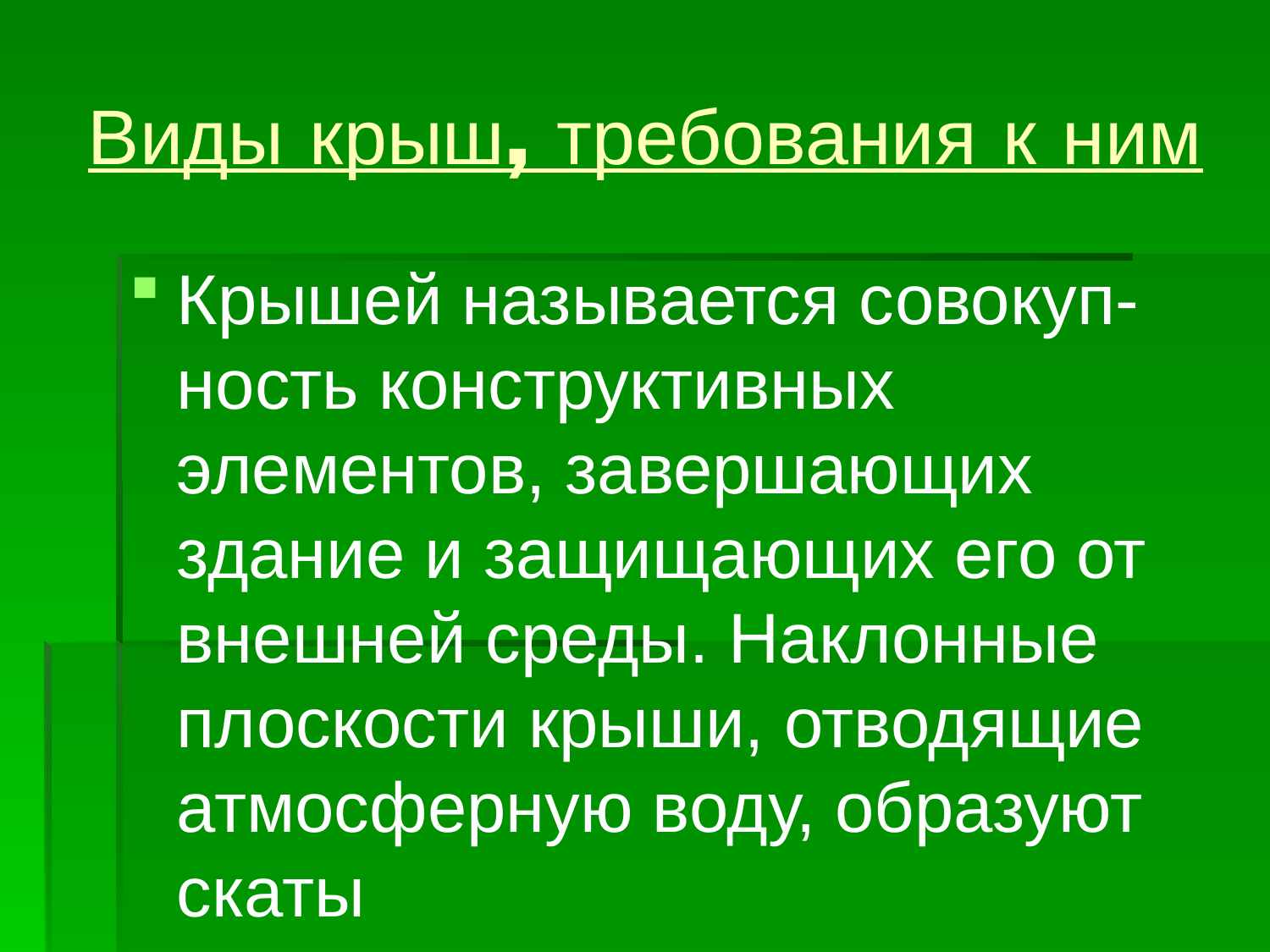

# Виды крыш, требования к ним
Крышей называется совокуп- ность конструктивных элементов, завершающих здание и защищающих его от внешней среды. Наклонные плоскости крыши, отводящие атмосферную воду, образуют скаты